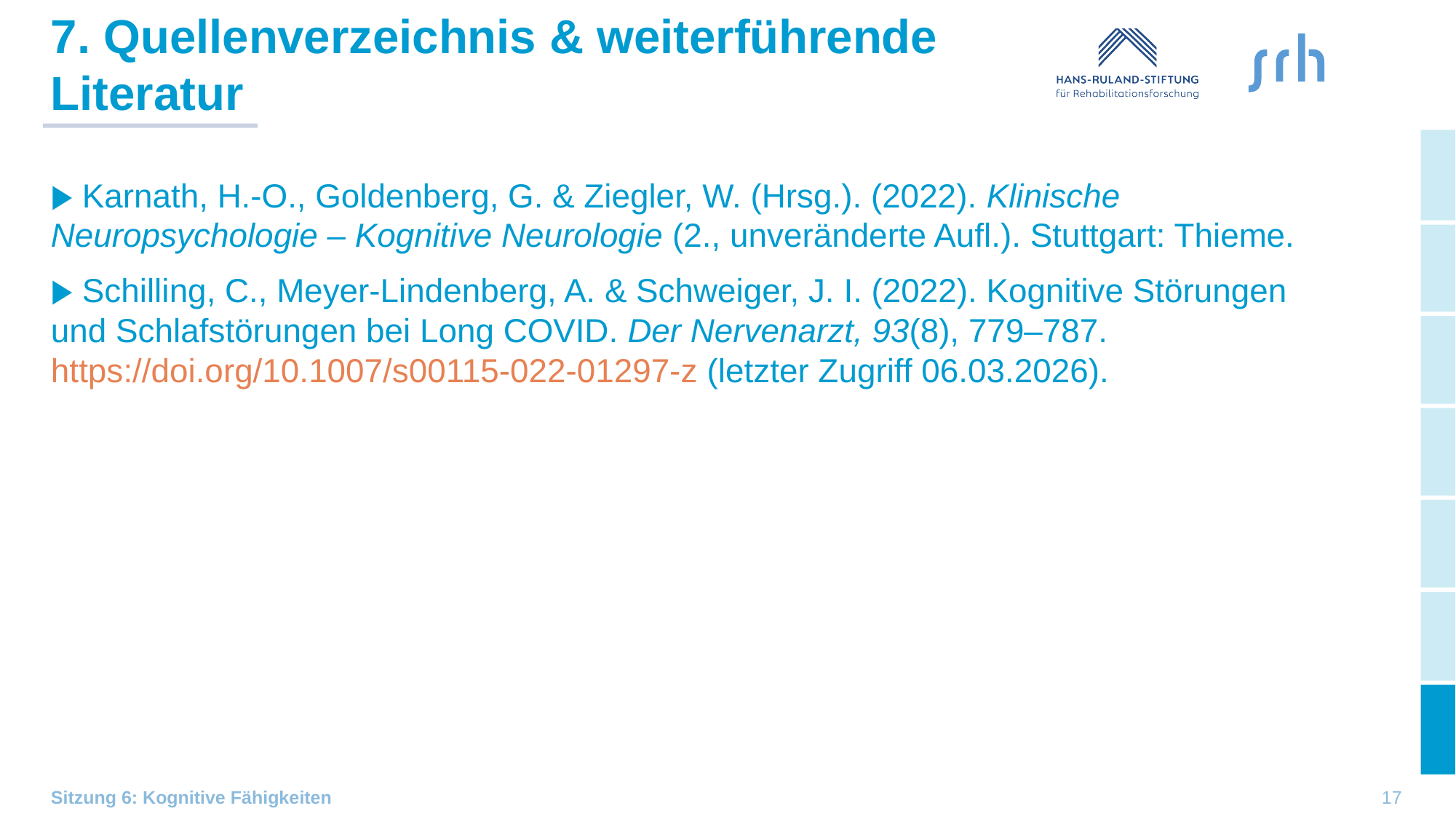

# 7. Quellenverzeichnis & weiterführende Literatur
▶ Karnath, H.-O., Goldenberg, G. & Ziegler, W. (Hrsg.). (2022). Klinische Neuropsychologie – Kognitive Neurologie (2., unveränderte Aufl.). Stuttgart: Thieme.
▶ Schilling, C., Meyer-Lindenberg, A. & Schweiger, J. I. (2022). Kognitive Störungen und Schlafstörungen bei Long COVID. Der Nervenarzt, 93(8), 779–787. https://doi.org/10.1007/s00115-022-01297-z (letzter Zugriff 06.03.2026).
Sitzung 6: Kognitive Fähigkeiten
17